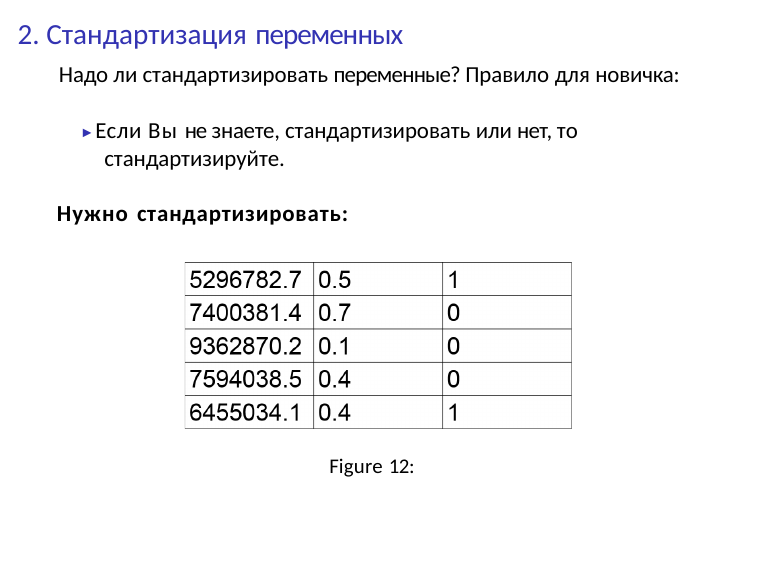

# 2. Стандартизация переменных
Надо ли стандартизировать переменные? Правило для новичка:

► Если Вы не знаете, стандартизировать или нет, то  стандартизируйте.

Нужно стандартизировать:

Figure 12: